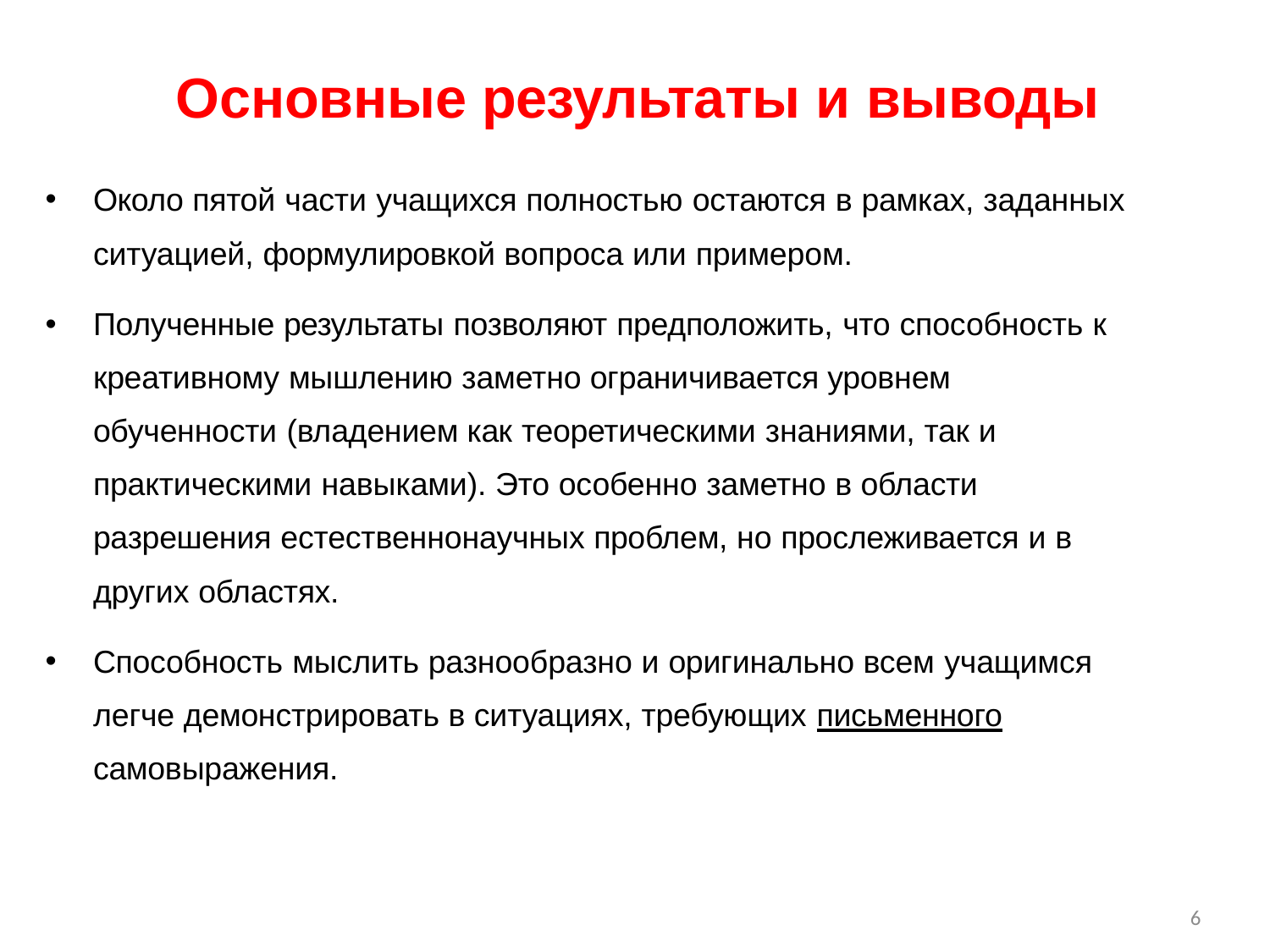

# Основные результаты и выводы
Около пятой части учащихся полностью остаются в рамках, заданных  ситуацией, формулировкой вопроса или примером.
Полученные результаты позволяют предположить, что способность к  креативному мышлению заметно ограничивается уровнем
обученности (владением как теоретическими знаниями, так и  практическими навыками). Это особенно заметно в области
разрешения естественнонаучных проблем, но прослеживается и в  других областях.
Способность мыслить разнообразно и оригинально всем учащимся  легче демонстрировать в ситуациях, требующих письменного самовыражения.
6